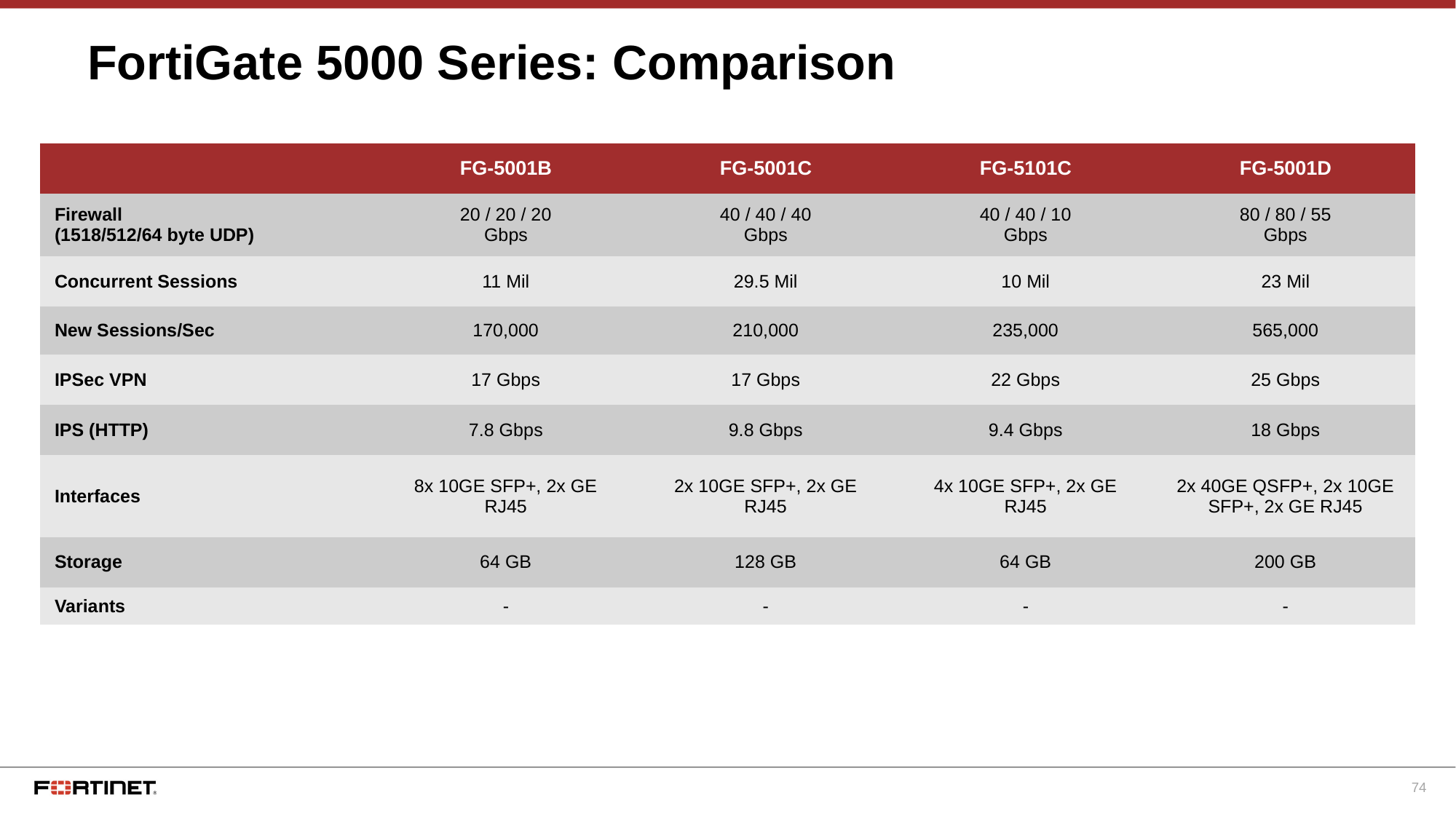

# FortiGate 5000 Series: Comparison
|  | FG-5001B | FG-5001C | FG-5101C | FG-5001D |
| --- | --- | --- | --- | --- |
| Firewall (1518/512/64 byte UDP) | 20 / 20 / 20 Gbps | 40 / 40 / 40 Gbps | 40 / 40 / 10 Gbps | 80 / 80 / 55 Gbps |
| Concurrent Sessions | 11 Mil | 29.5 Mil | 10 Mil | 23 Mil |
| New Sessions/Sec | 170,000 | 210,000 | 235,000 | 565,000 |
| IPSec VPN | 17 Gbps | 17 Gbps | 22 Gbps | 25 Gbps |
| IPS (HTTP) | 7.8 Gbps | 9.8 Gbps | 9.4 Gbps | 18 Gbps |
| Interfaces | 8x 10GE SFP+, 2x GE RJ45 | 2x 10GE SFP+, 2x GE RJ45 | 4x 10GE SFP+, 2x GE RJ45 | 2x 40GE QSFP+, 2x 10GE SFP+, 2x GE RJ45 |
| Storage | 64 GB | 128 GB | 64 GB | 200 GB |
| Variants | - | - | - | - |